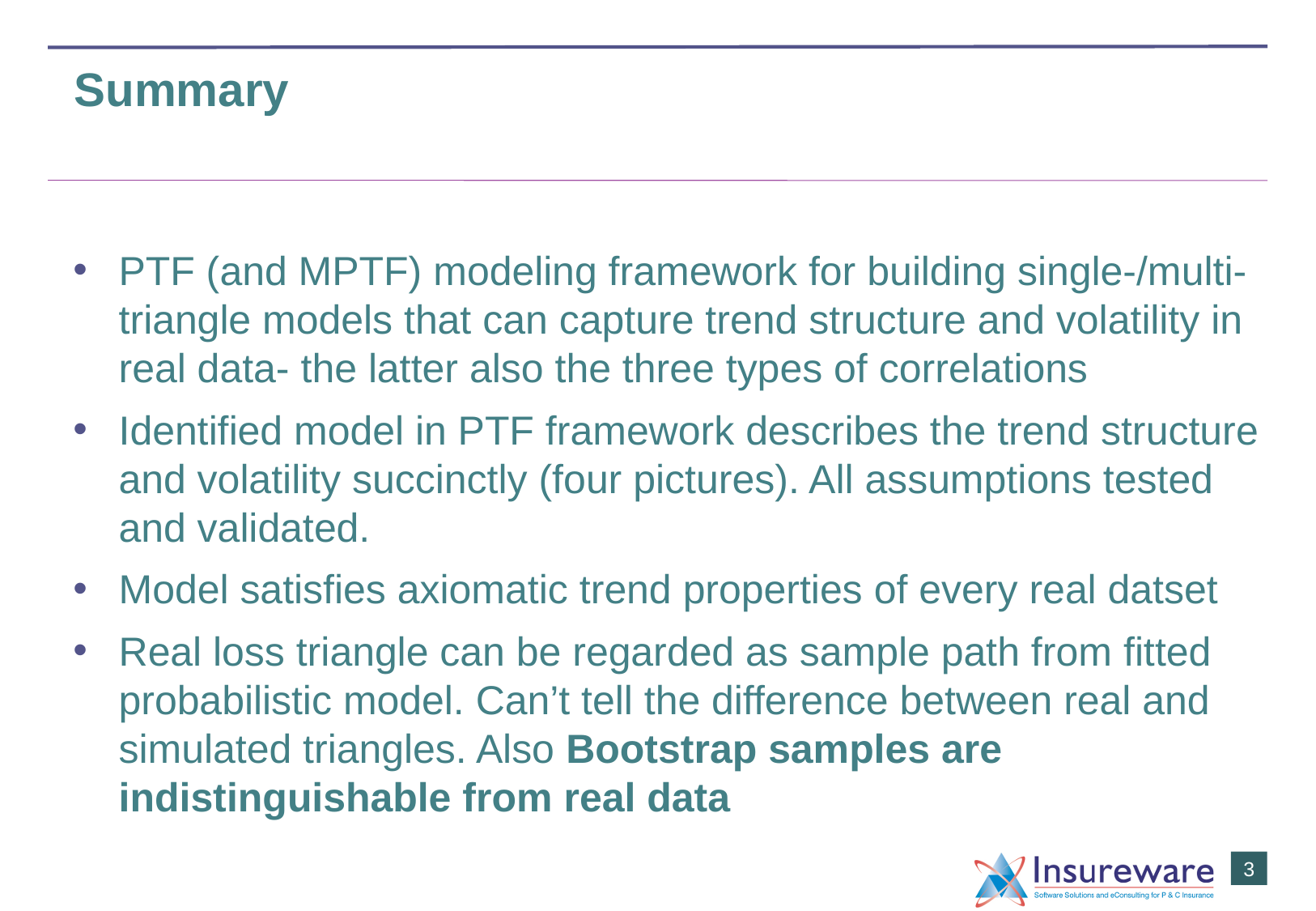

# Summary
PTF (and MPTF) modeling framework for building single-/multi-triangle models that can capture trend structure and volatility in real data- the latter also the three types of correlations
Identified model in PTF framework describes the trend structure and volatility succinctly (four pictures). All assumptions tested and validated.
Model satisfies axiomatic trend properties of every real datset
Real loss triangle can be regarded as sample path from fitted probabilistic model. Can’t tell the difference between real and simulated triangles. Also Bootstrap samples are indistinguishable from real data
3